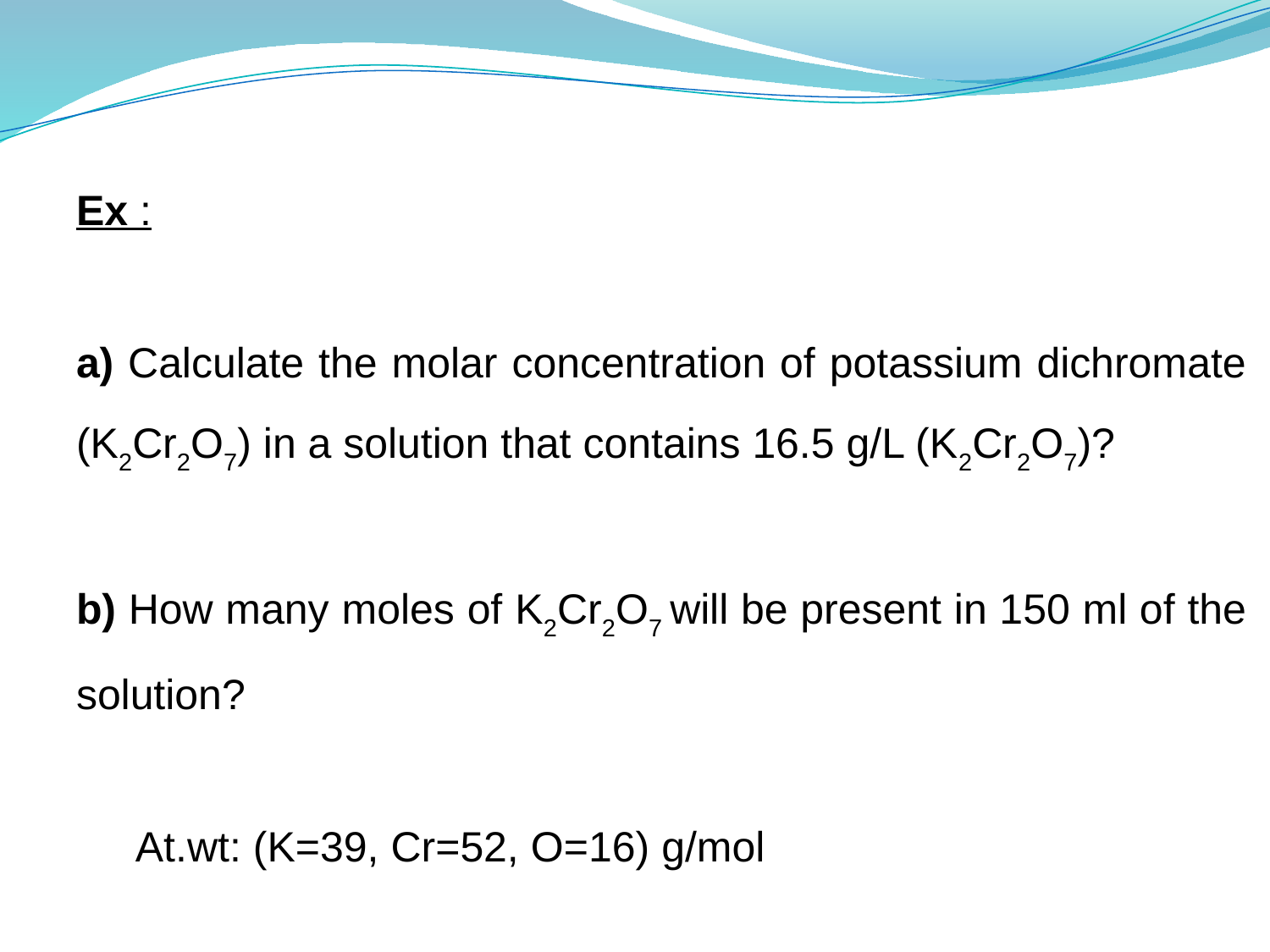

Ex :

a) Calculate the molar concentration of potassium dichromate (K2Cr2O7) in a solution that contains 16.5 g/L (K2Cr2O7)?

b) How many moles of K2Cr2O7 will be present in 150 ml of the solution?

     At.wt: (K=39, Cr=52, O=16) g/mol